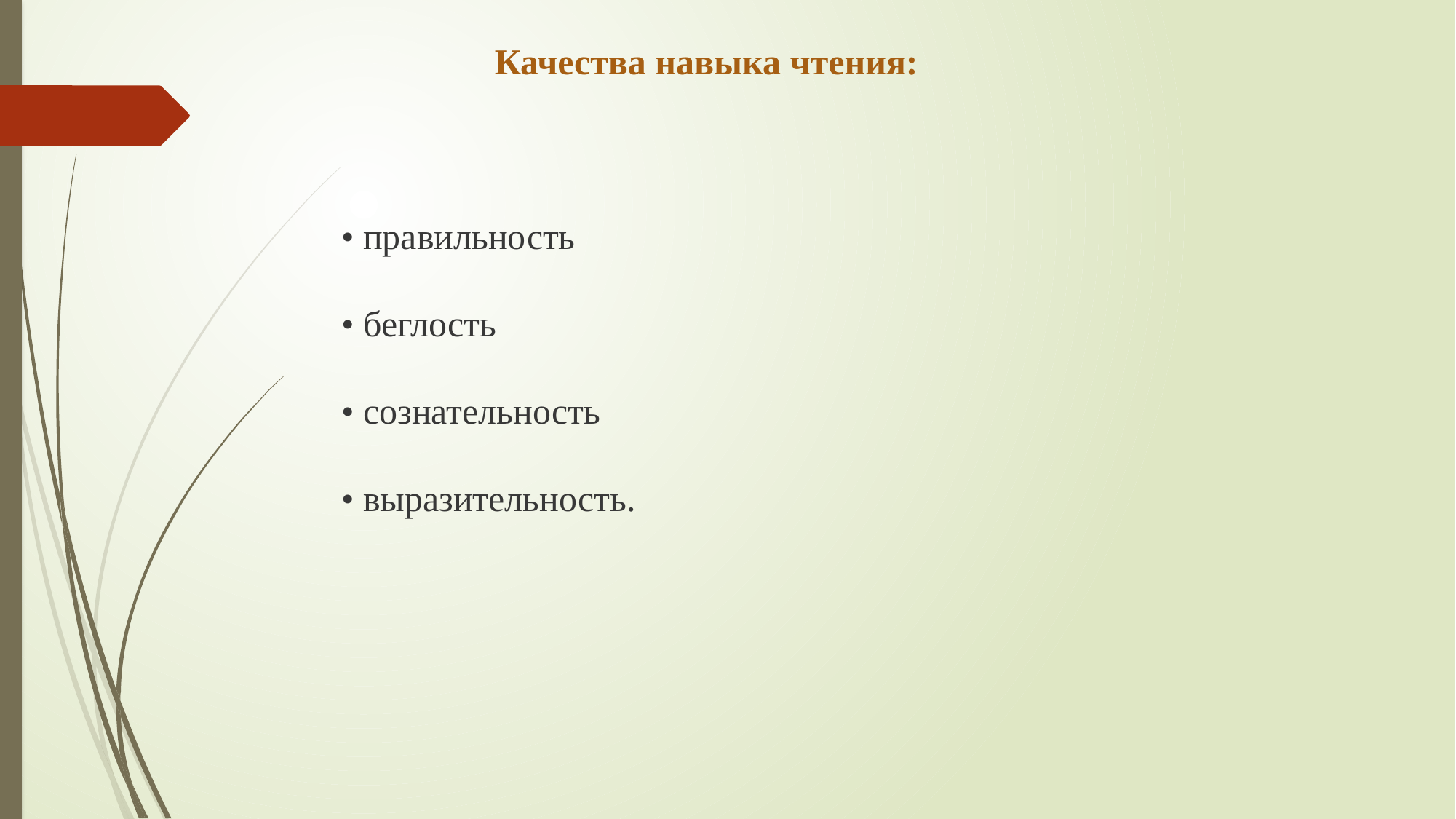

Качества навыка чтения:

• правильность

• беглость

• сознательность

• выразительность.